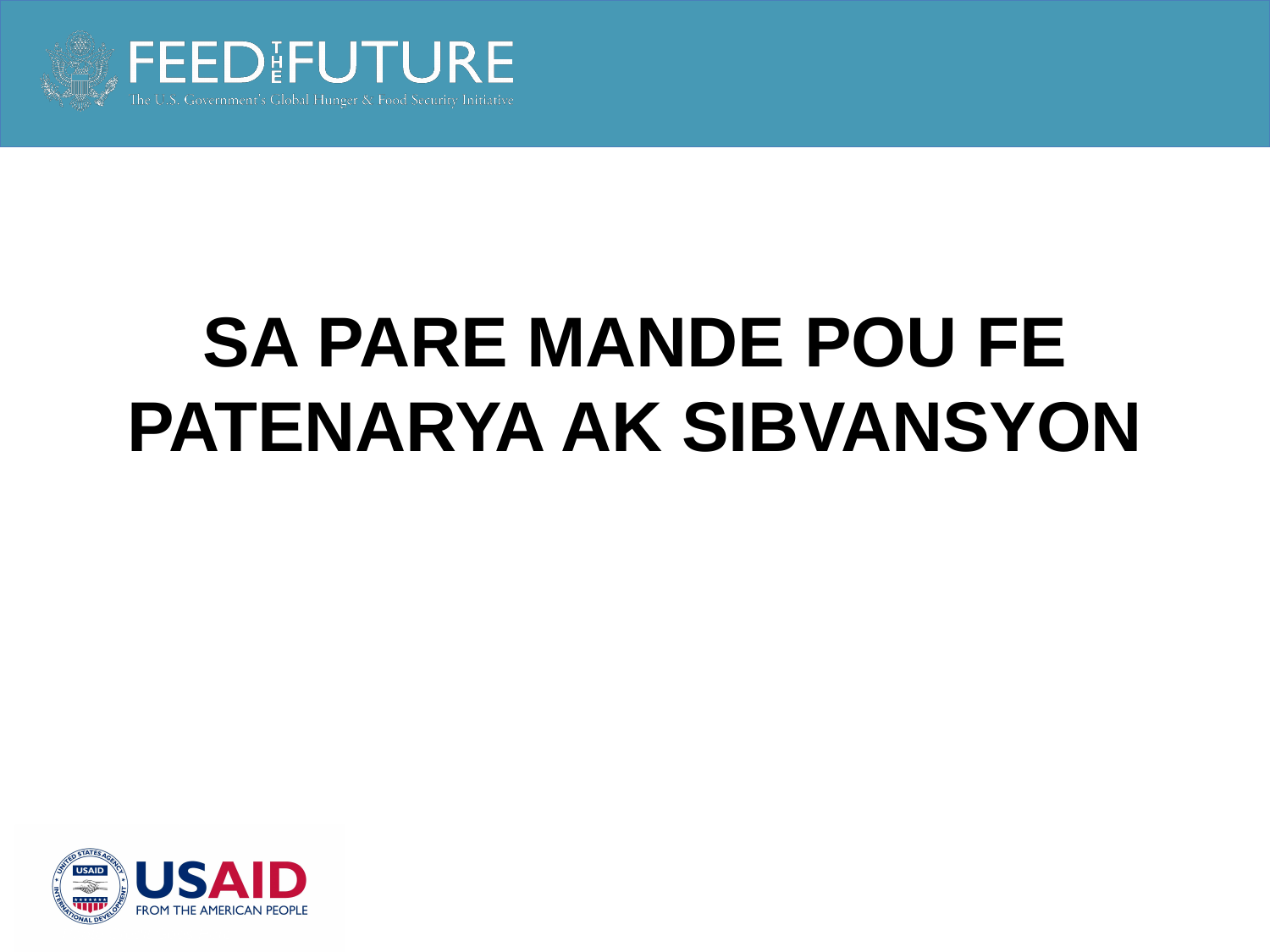

SA PARE MANDE POU FE PATENARYA AK SIBVANSYON